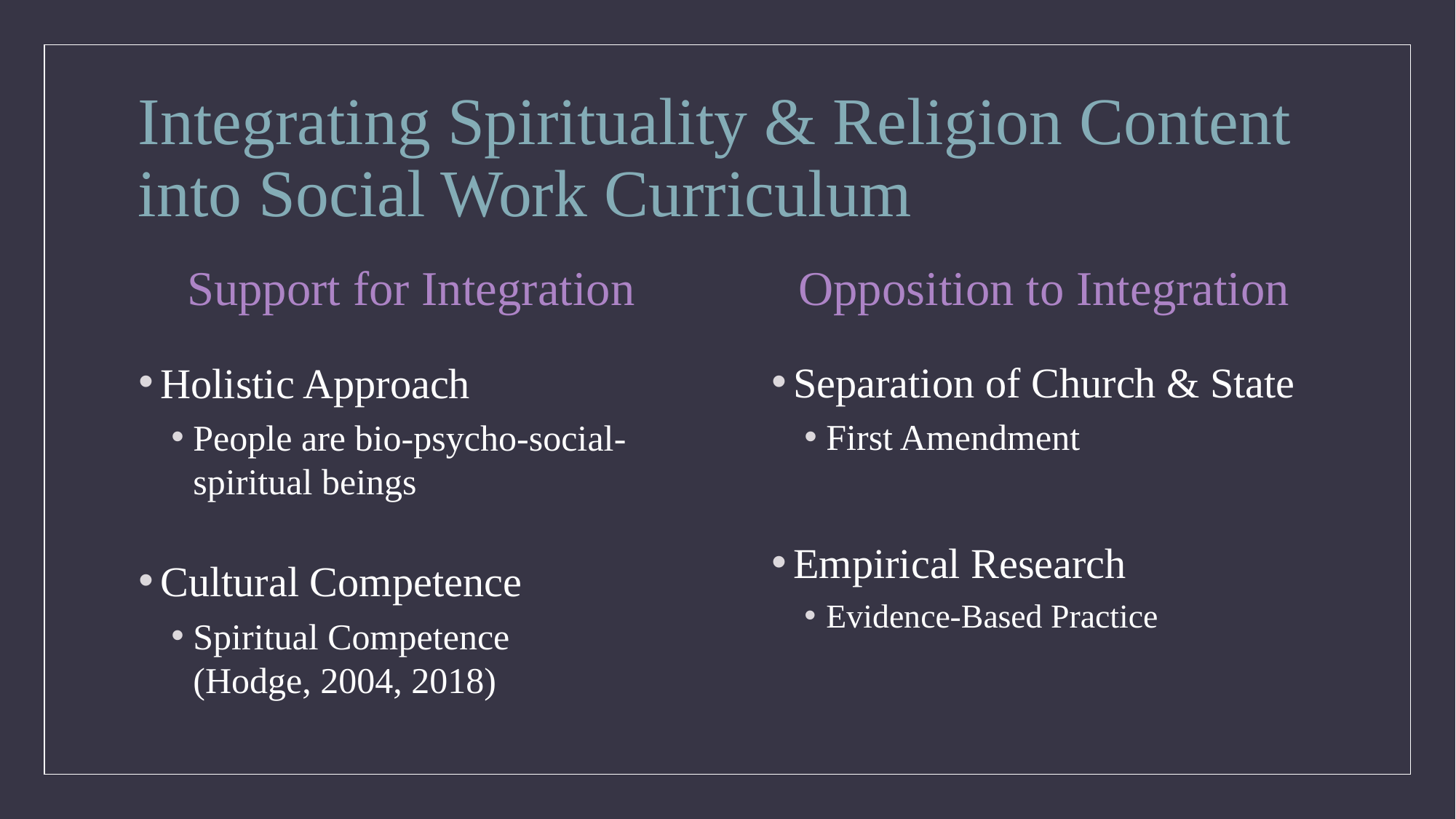

# Integrating Spirituality & Religion Content into Social Work Curriculum
Support for Integration
Opposition to Integration
Separation of Church & State
First Amendment

Empirical Research
Evidence-Based Practice
Holistic Approach
People are bio-psycho-social-spiritual beings

Cultural Competence
Spiritual Competence        (Hodge, 2004, 2018)